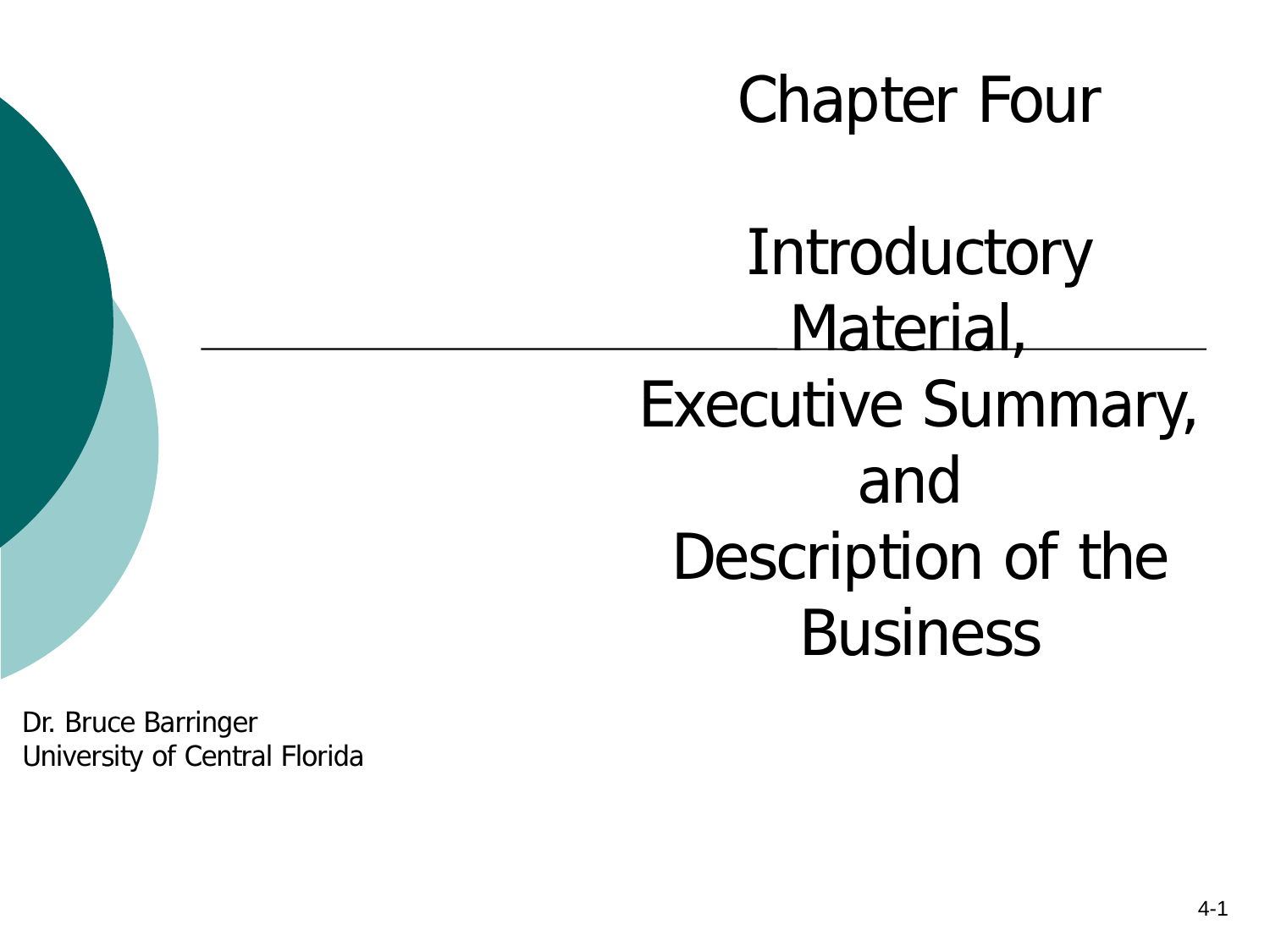

Chapter Four

Introductory Material,
Executive Summary, and
Description of the Business
Dr. Bruce Barringer
University of Central Florida
4-1